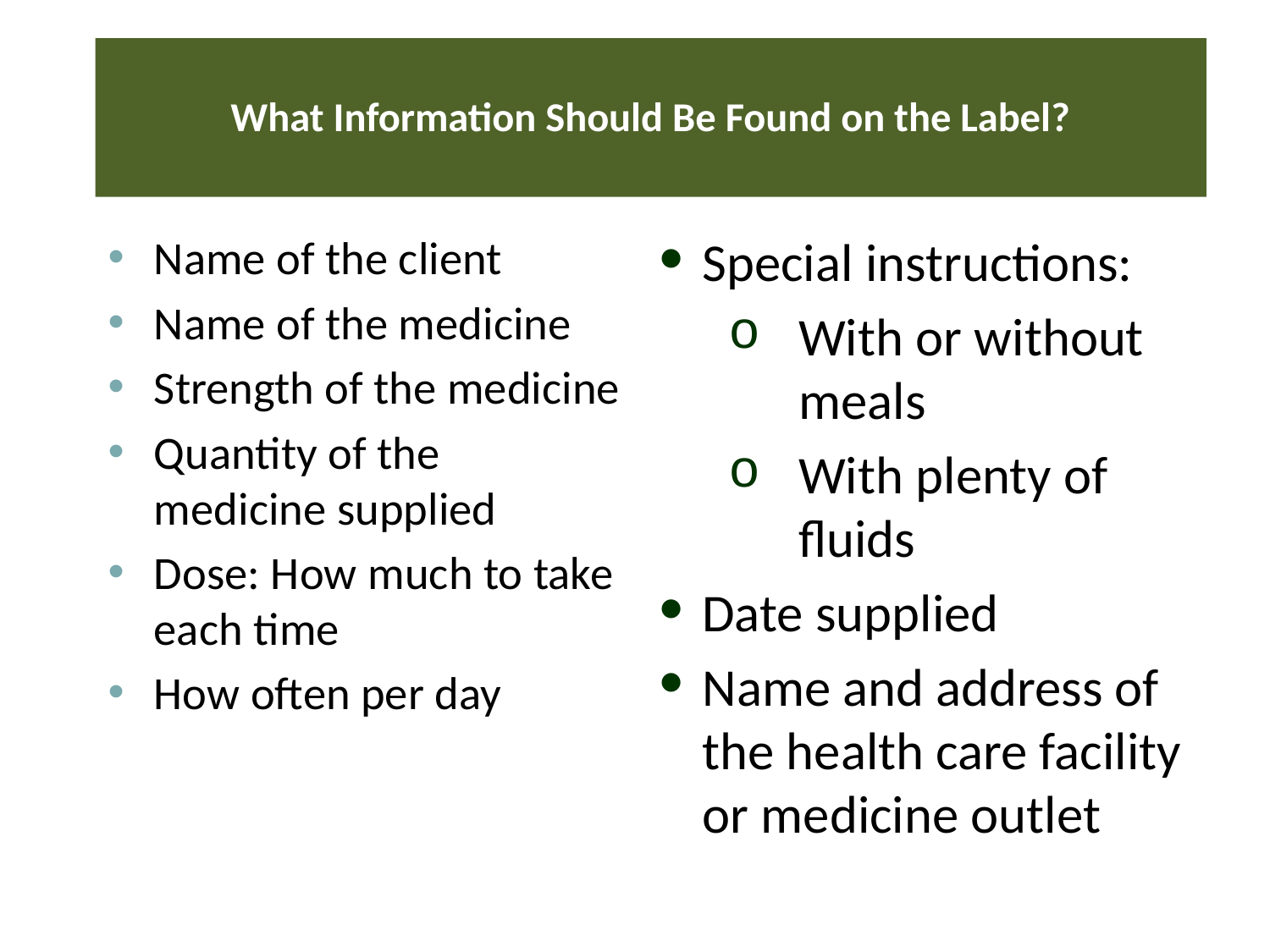

# What Information Should Be Found on the Label?
Special instructions:
With or without meals
With plenty of fluids
Date supplied
Name and address of the health care facility or medicine outlet

Name of the client
Name of the medicine
Strength of the medicine
Quantity of the medicine supplied
Dose: How much to take each time
How often per day